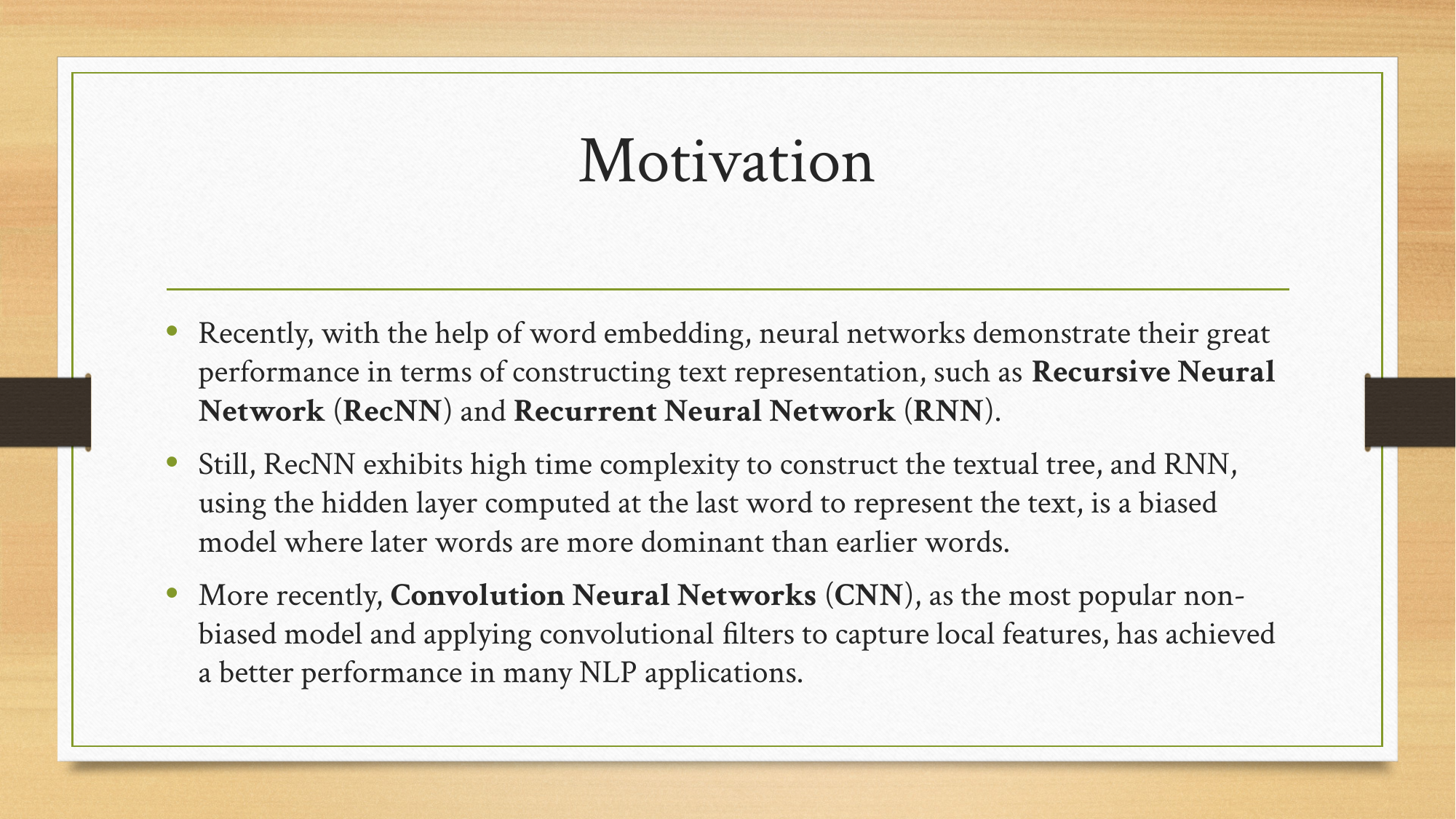

# Motivation

Recently, with the help of word embedding, neural networks demonstrate their great performance in terms of constructing text representation, such as Recursive Neural Network (RecNN) and Recurrent Neural Network (RNN).
Still, RecNN exhibits high time complexity to construct the textual tree, and RNN, using the hidden layer computed at the last word to represent the text, is a biased model where later words are more dominant than earlier words.
More recently, Convolution Neural Networks (CNN), as the most popular non-biased model and applying convolutional ﬁlters to capture local features, has achieved a better performance in many NLP applications.